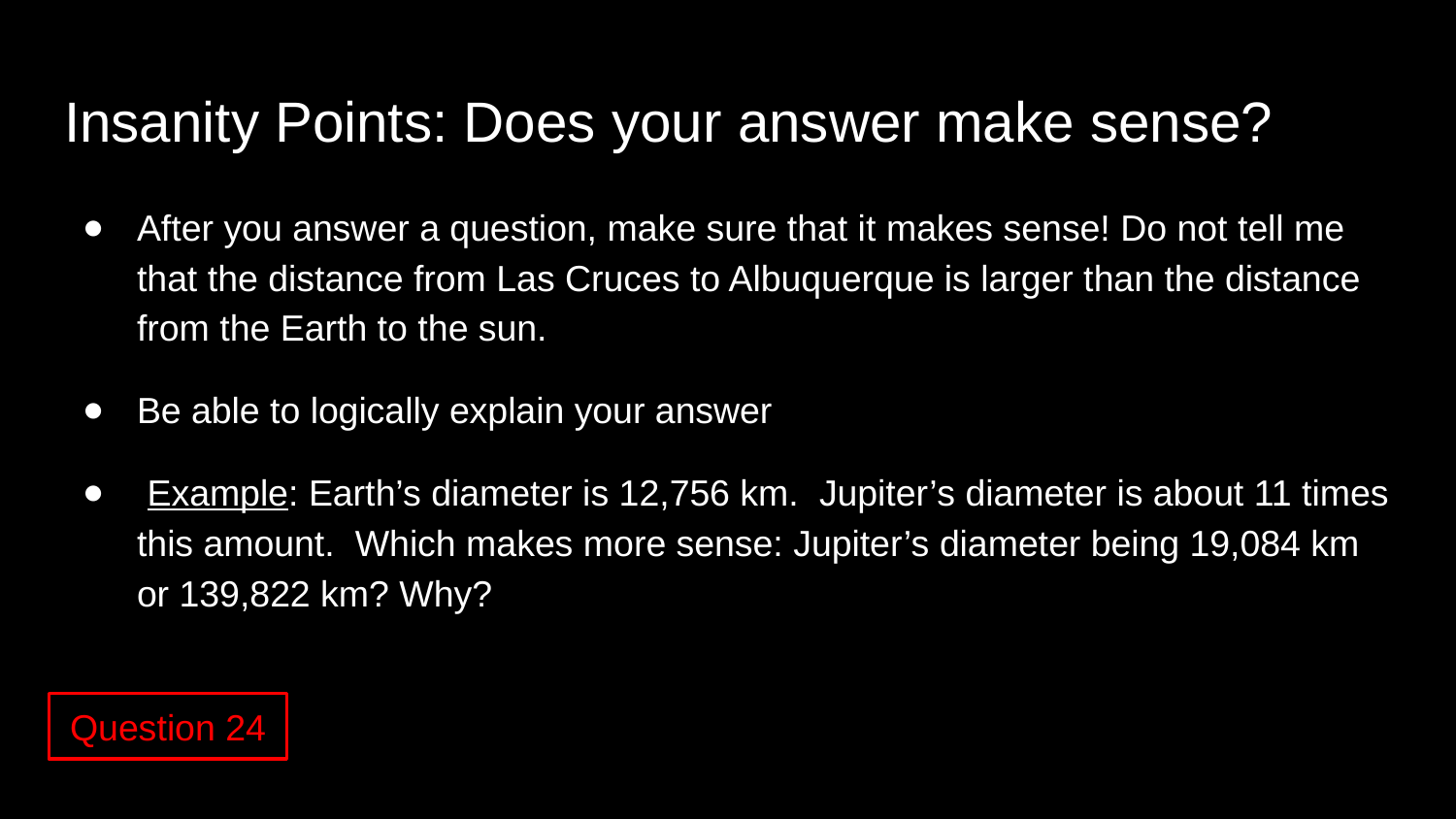

# Insanity Points: Does your answer make sense?
After you answer a question, make sure that it makes sense! Do not tell me that the distance from Las Cruces to Albuquerque is larger than the distance from the Earth to the sun.
Be able to logically explain your answer
 Example: Earth’s diameter is 12,756 km.  Jupiter’s diameter is about 11 times this amount.  Which makes more sense: Jupiter’s diameter being 19,084 km or 139,822 km? Why?
Question 24